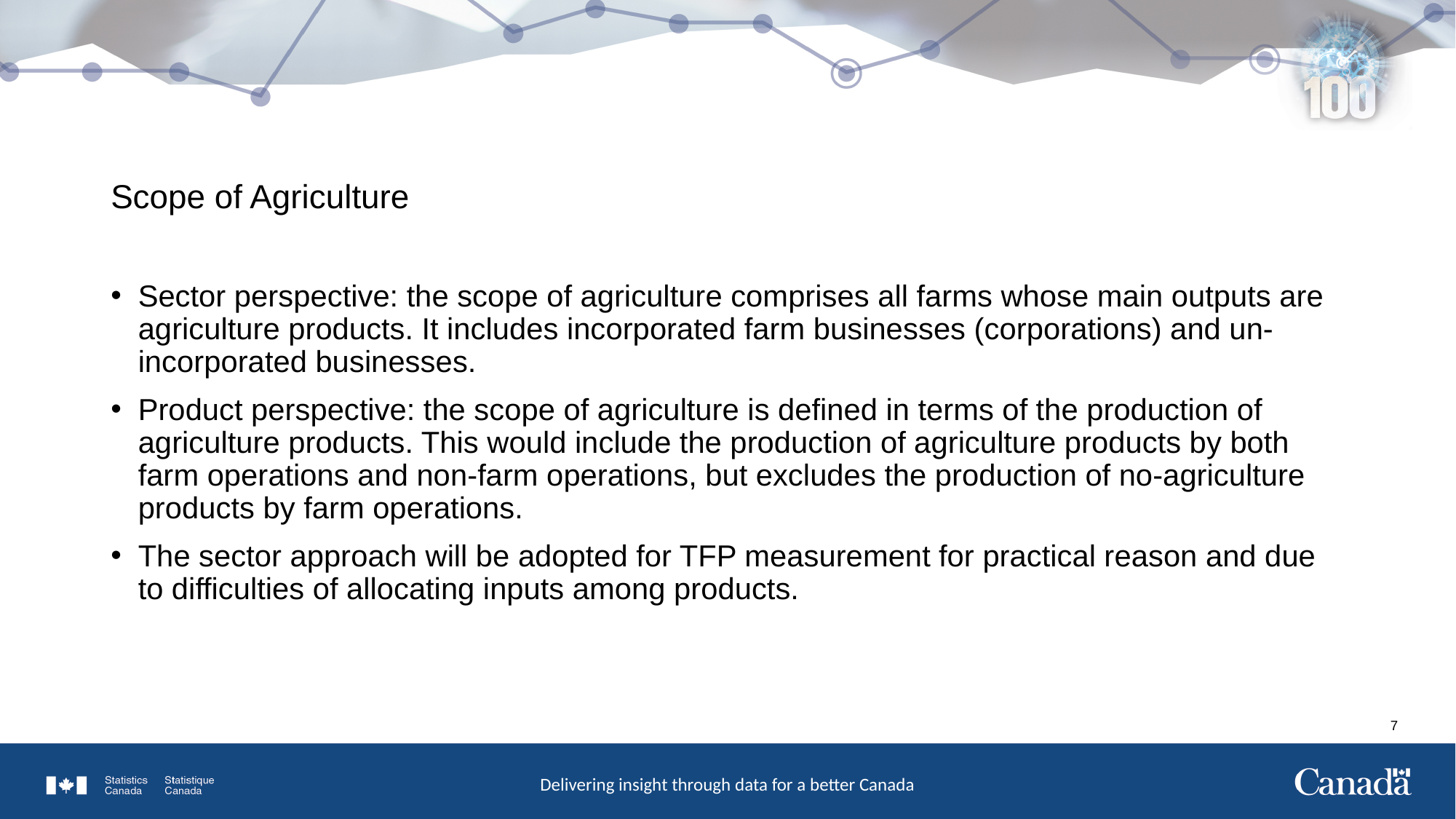

# Scope of Agriculture
Sector perspective: the scope of agriculture comprises all farms whose main outputs are agriculture products. It includes incorporated farm businesses (corporations) and un-incorporated businesses.
Product perspective: the scope of agriculture is defined in terms of the production of agriculture products. This would include the production of agriculture products by both farm operations and non-farm operations, but excludes the production of no-agriculture products by farm operations.
The sector approach will be adopted for TFP measurement for practical reason and due to difficulties of allocating inputs among products.

7